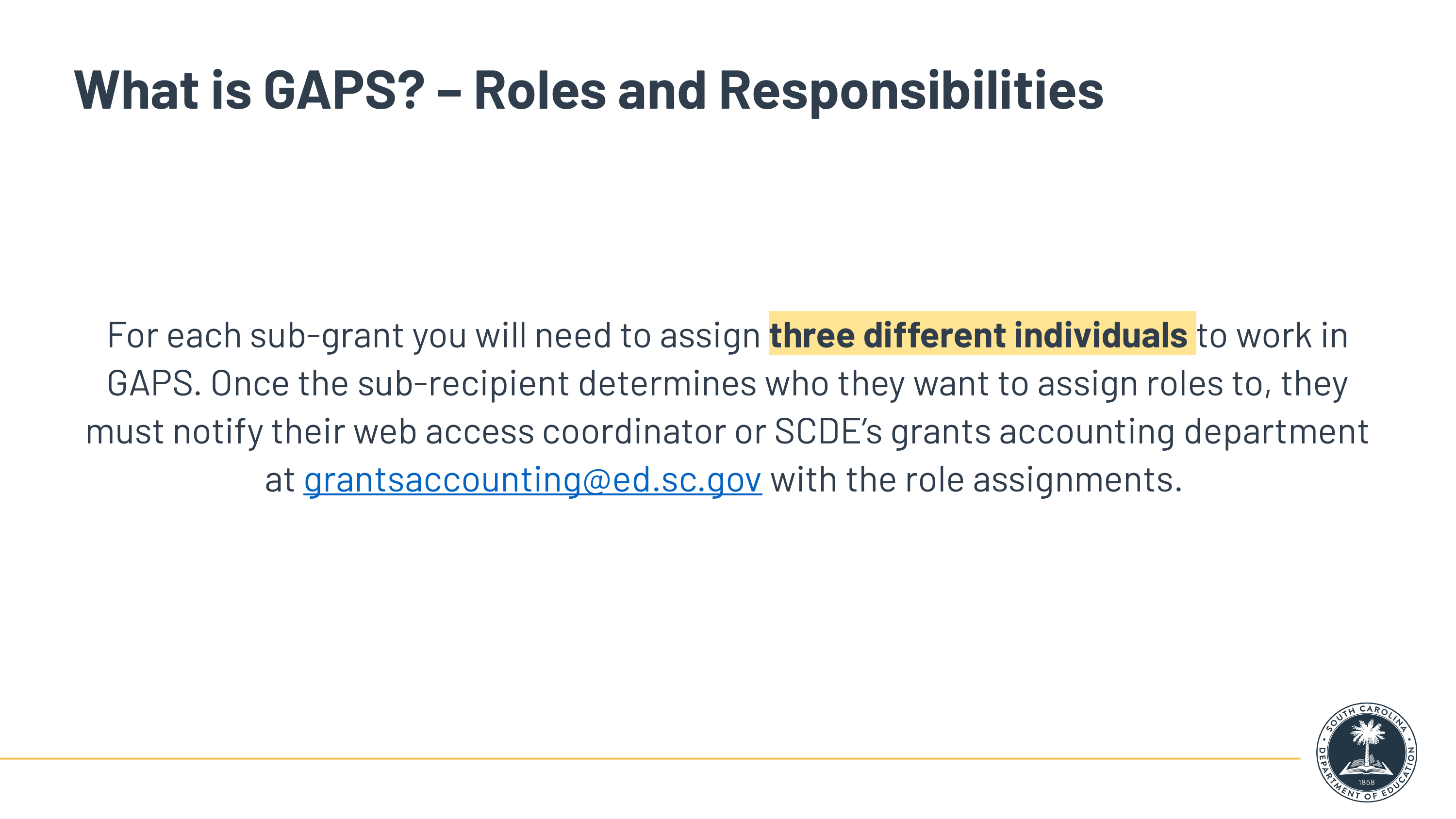

# What is GAPS? – Roles and Responsibilities
For each sub-grant you will need to assign three different individuals to work in GAPS. Once the sub-recipient determines who they want to assign roles to, they must notify their web access coordinator or SCDE’s grants accounting department at grantsaccounting@ed.sc.gov with the role assignments.